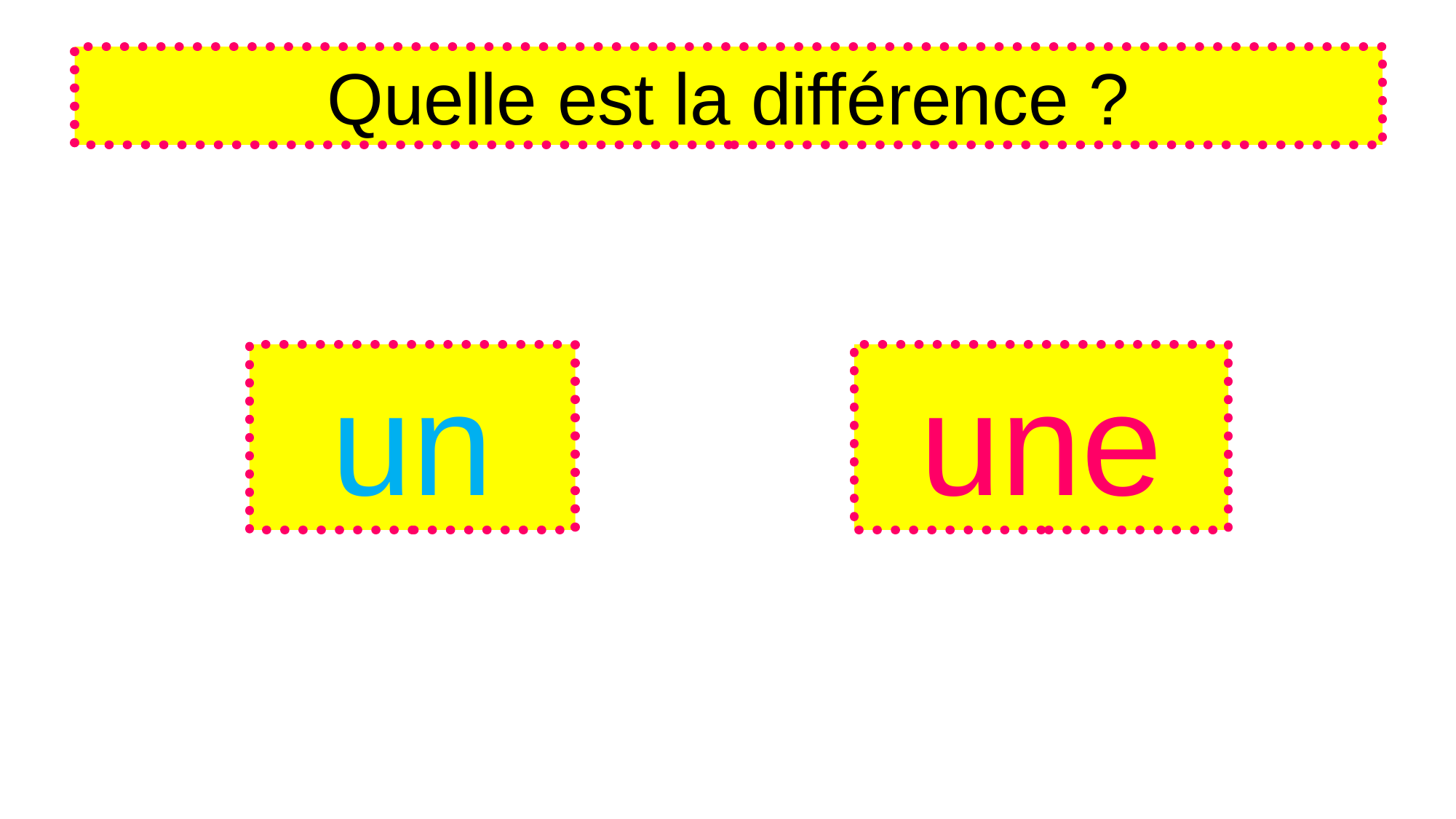

Quelle est la différence ?
un
une